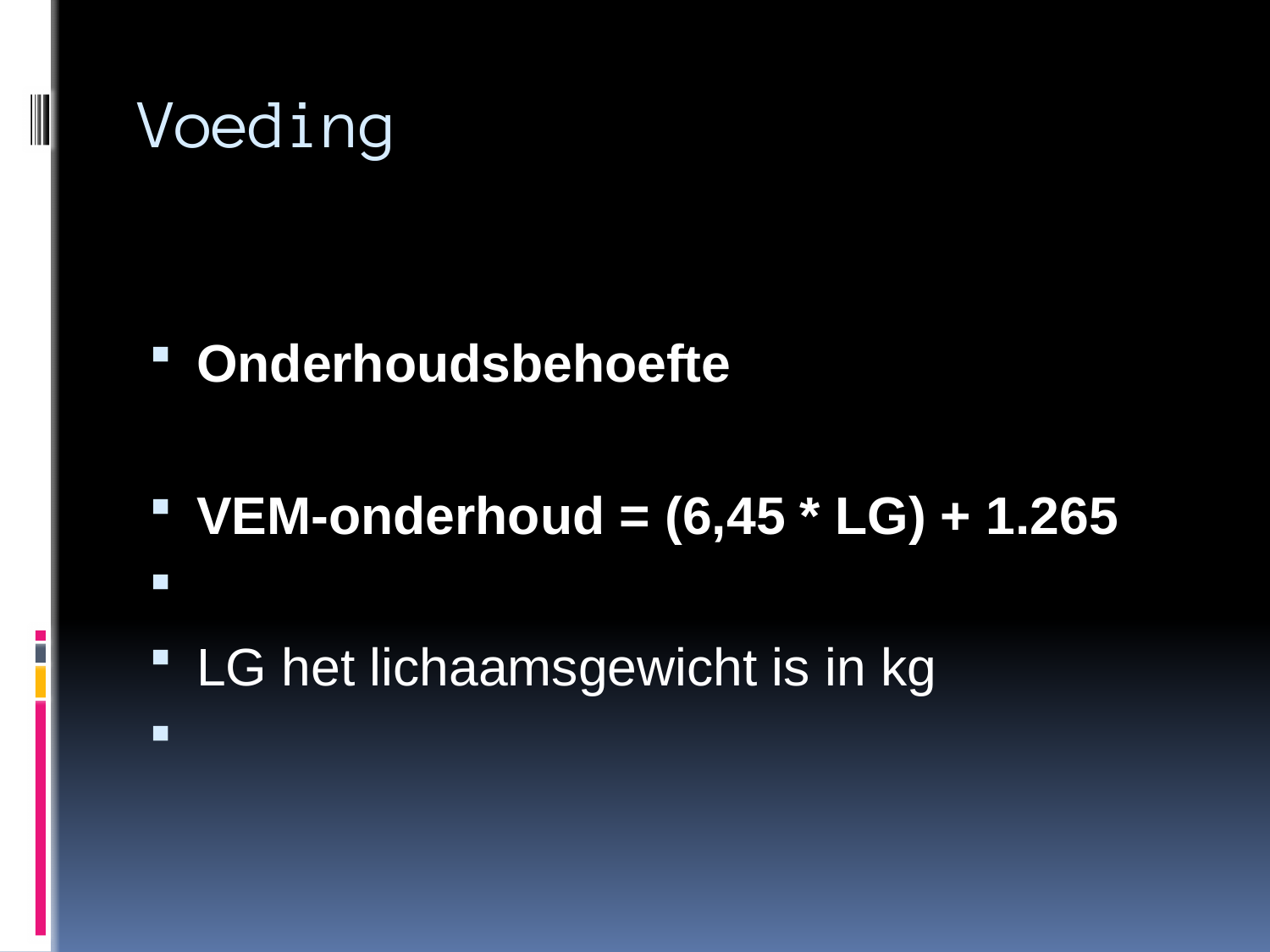

# Voeding

Onderhoudsbehoefte

VEM-onderhoud = (6,45 * LG) + 1.265

LG het lichaamsgewicht is in kg